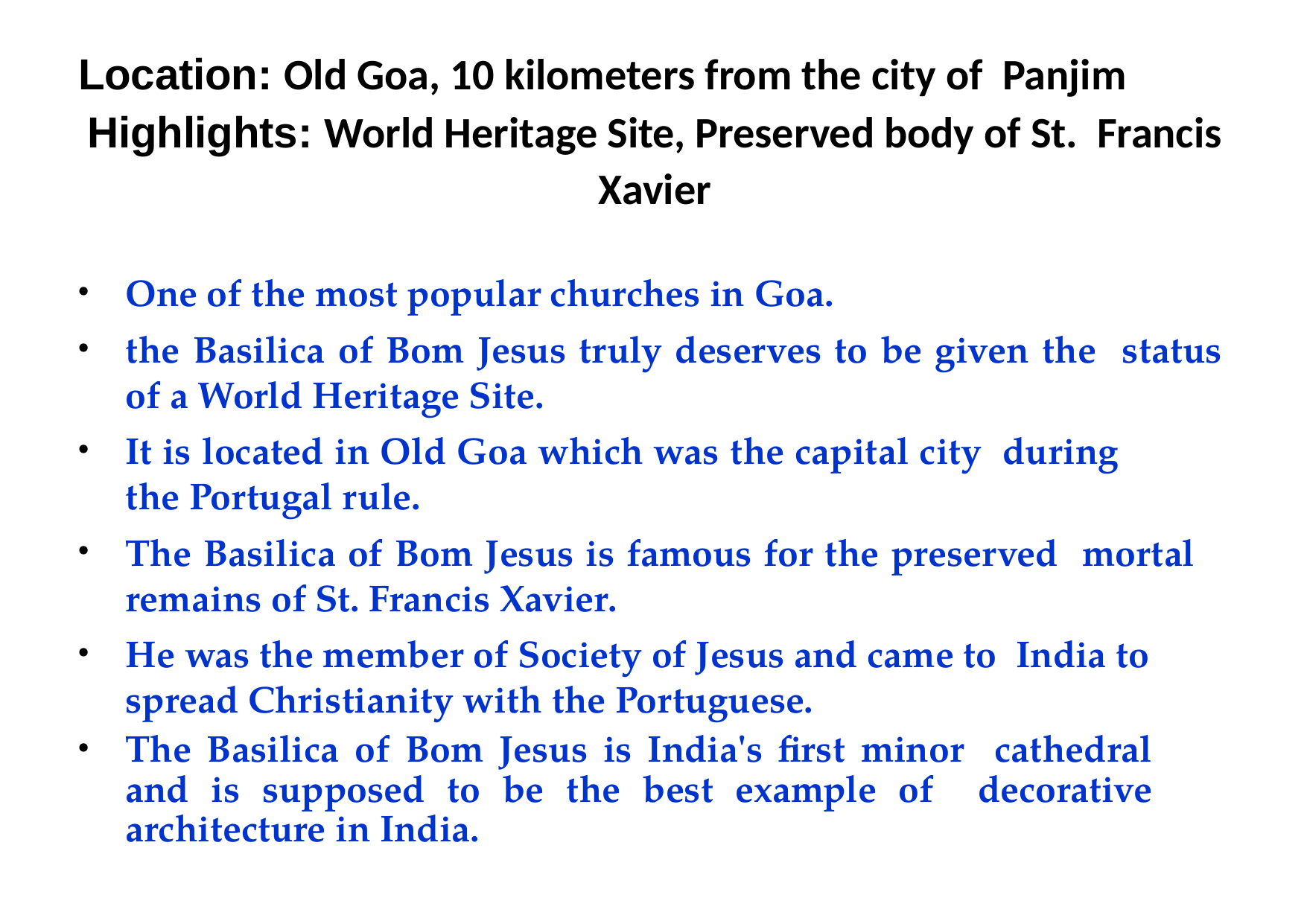

# Location: Old Goa, 10 kilometers from the city of  Panjim
Highlights: World Heritage Site, Preserved body of St.  Francis Xavier
One of the most popular churches in Goa.
the Basilica of Bom Jesus truly deserves to be given the  status of a World Heritage Site.
It is located in Old Goa which was the capital city  during the Portugal rule.
The Basilica of Bom Jesus is famous for the preserved  mortal remains of St. Francis Xavier.
He was the member of Society of Jesus and came to  India to spread Christianity with the Portuguese.
The Basilica of Bom Jesus is India's first minor  cathedral and is supposed to be the best example of  decorative architecture in India.